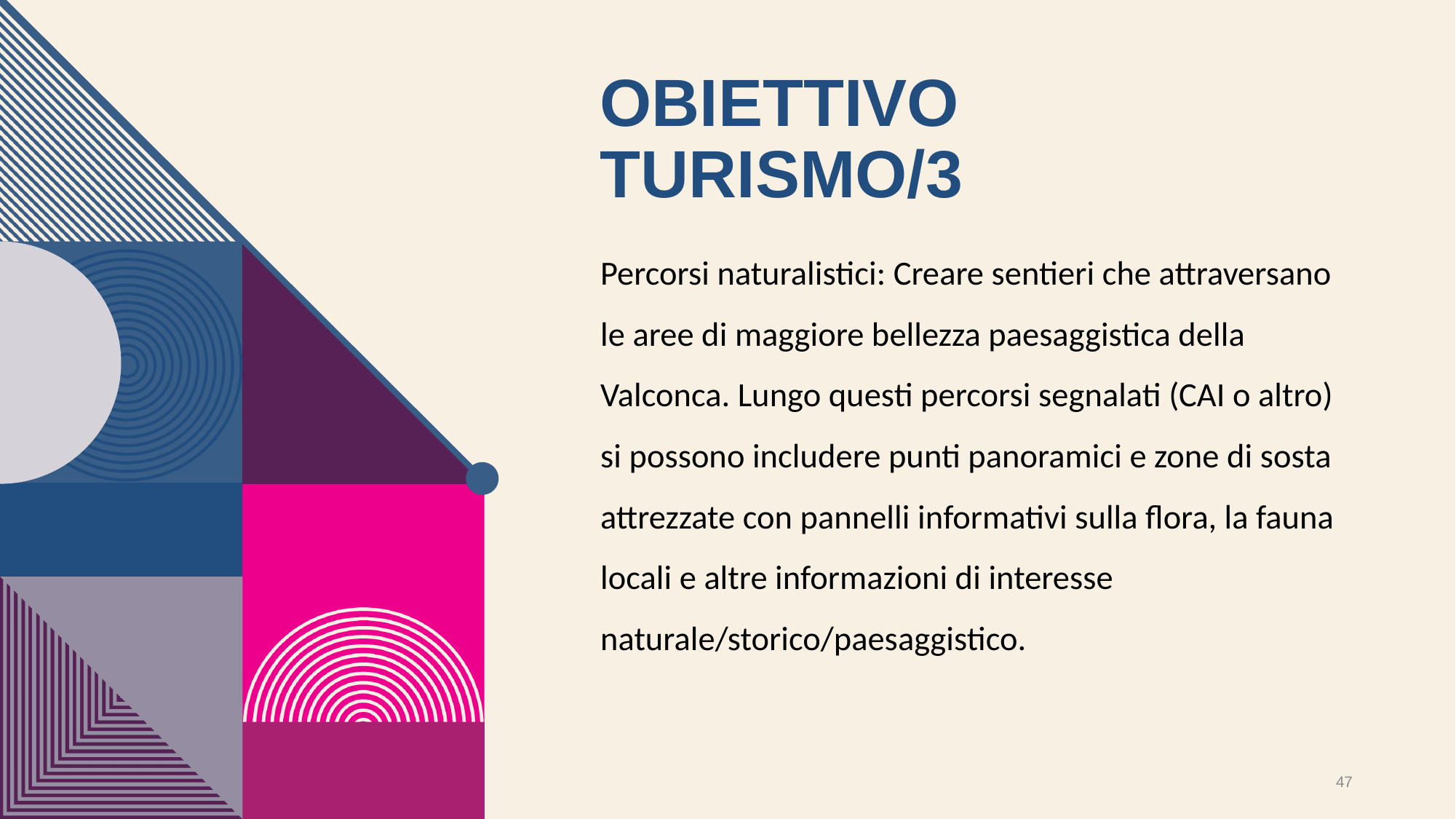

# Obiettivo turismo/3
Percorsi naturalistici: Creare sentieri che attraversano le aree di maggiore bellezza paesaggistica della Valconca. Lungo questi percorsi segnalati (CAI o altro) si possono includere punti panoramici e zone di sosta attrezzate con pannelli informativi sulla flora, la fauna locali e altre informazioni di interesse naturale/storico/paesaggistico.

47